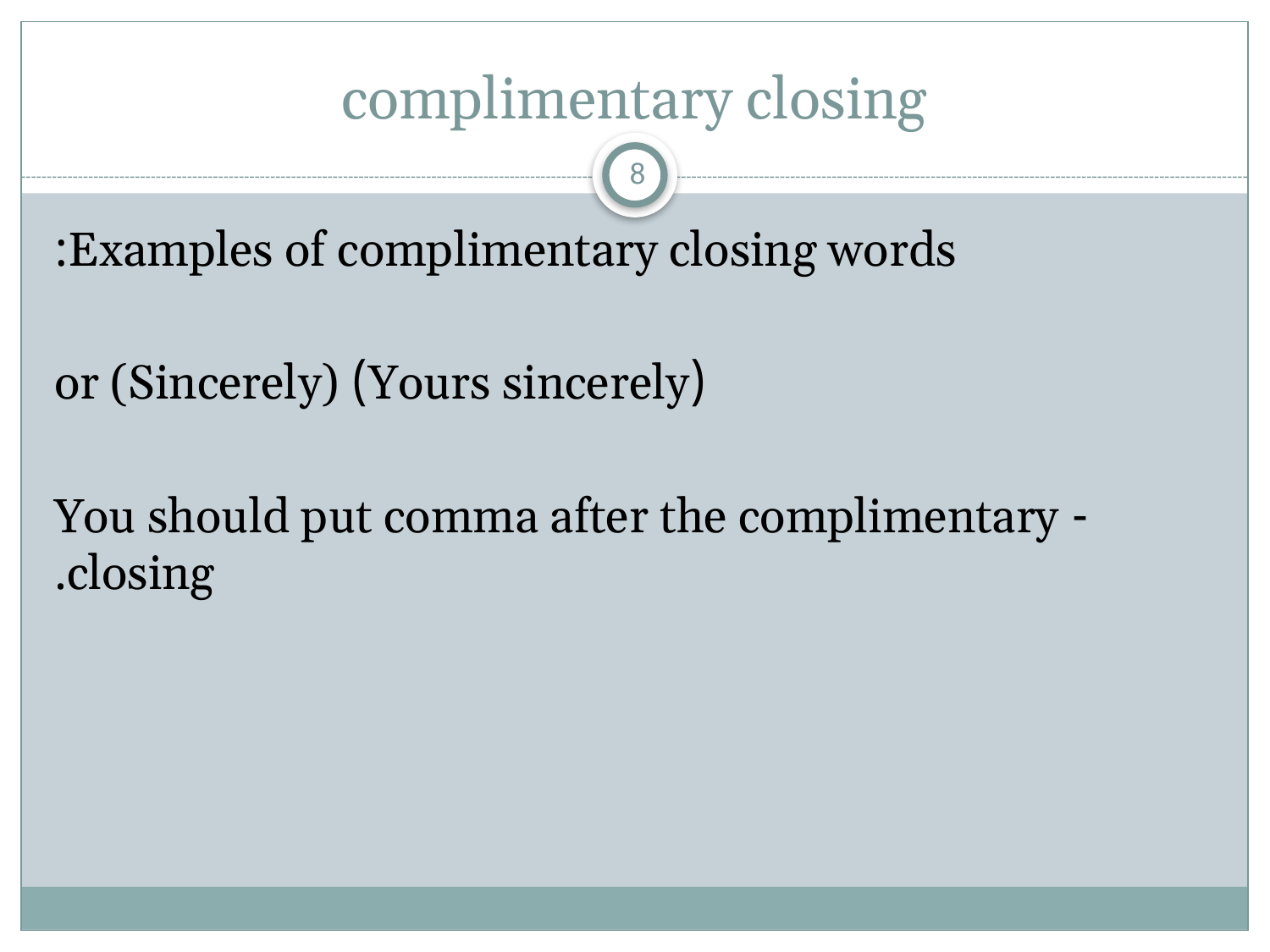

# complimentary closing
8
Examples of complimentary closing words:

(Yours sincerely) or (Sincerely)

- You should put comma after the complimentary closing.